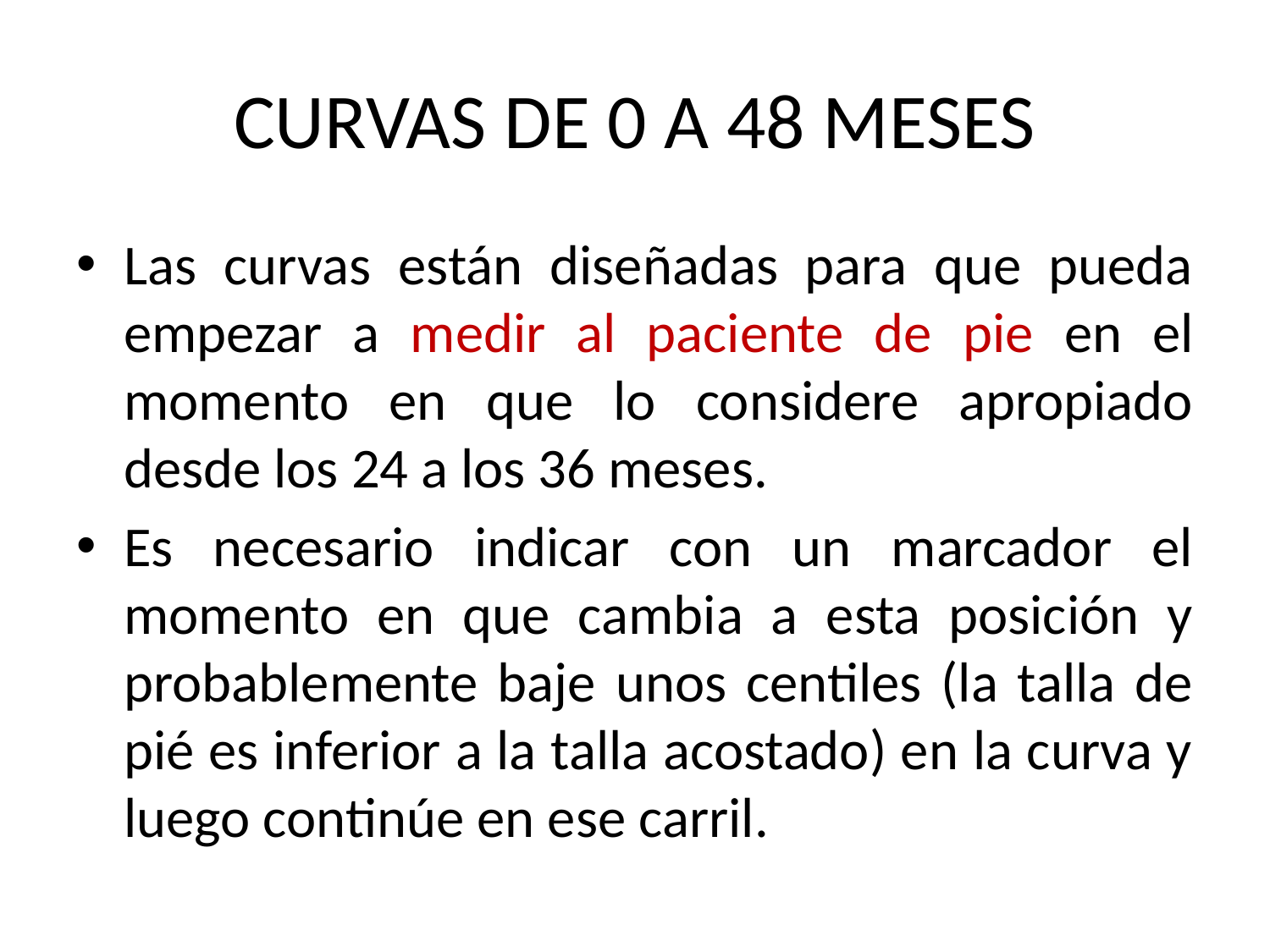

# CURVAS DE 0 A 48 MESES
Las curvas están diseñadas para que pueda empezar a medir al paciente de pie en el momento en que lo considere apropiado desde los 24 a los 36 meses.
Es necesario indicar con un marcador el momento en que cambia a esta posición y probablemente baje unos centiles (la talla de pié es inferior a la talla acostado) en la curva y luego continúe en ese carril.